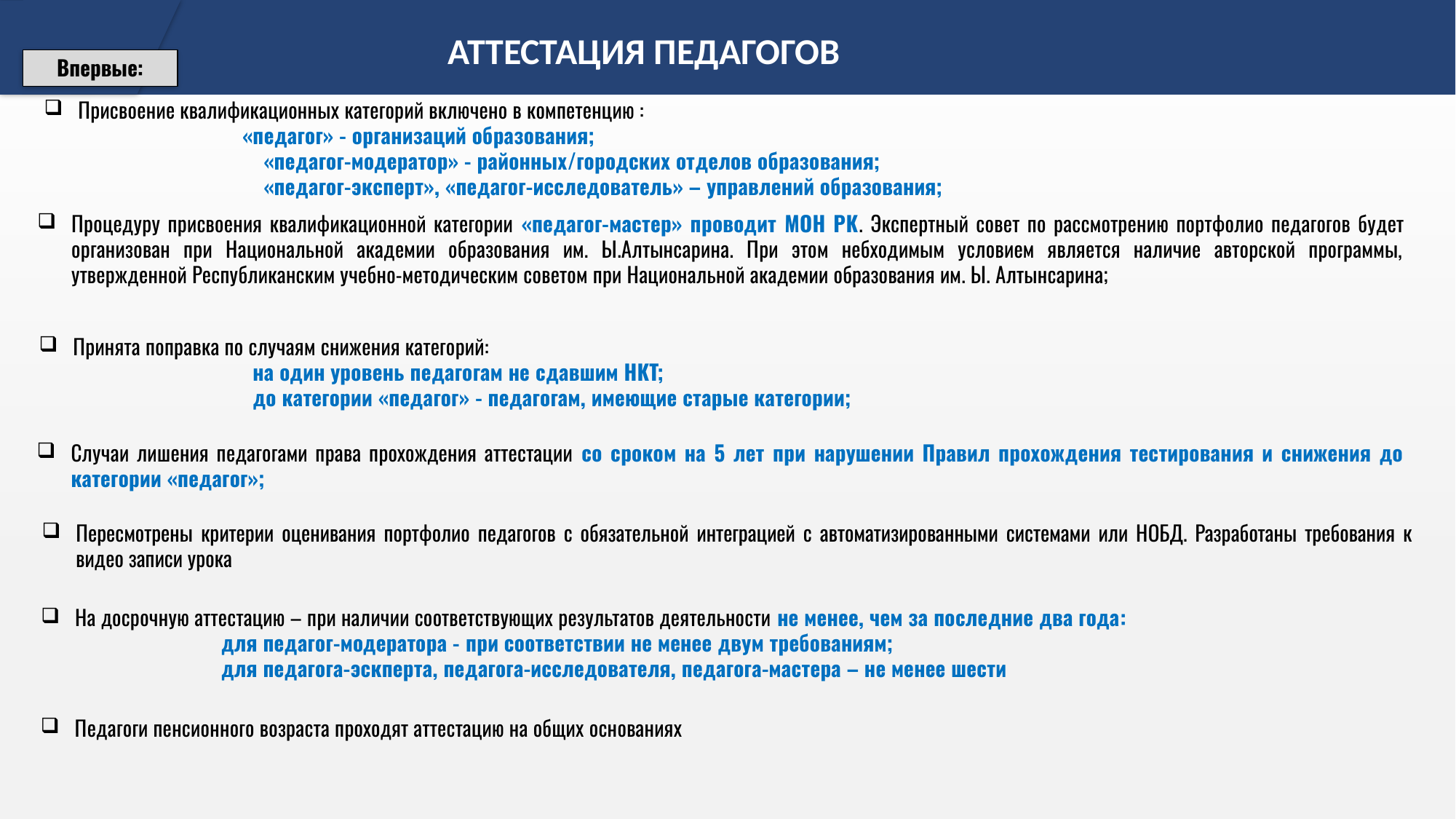

АТТЕСТАЦИЯ ПЕДАГОГОВ
Впервые:
Присвоение квалификационных категорий включено в компетенцию :
                                       «педагог» - организаций образования;
                                       «педагог-модератор» - районных/городских отделов образования;
                                       «педагог-эксперт», «педагог-исследователь» – управлений образования;
Процедуру присвоения квалификационной категории «педагог-мастер» проводит МОН РК. Экспертный совет по рассмотрению портфолио педагогов будет организован при Национальной академии образования им. Ы.Алтынсарина. При этом небходимым условием является наличие авторской программы, утвержденной Республиканским учебно-методическим советом при Национальной академии образования им. Ы. Алтынсарина;
Принята поправка по случаям снижения категорий:
                                      на один уровень педагогам не сдавшим НКТ;
                                      до категории «педагог» - педагогам, имеющие старые категории;
Случаи лишения педагогами права прохождения аттестации со сроком на 5 лет при нарушении Правил прохождения тестирования и снижения до категории «педагог»;
Пересмотрены критерии оценивания портфолио педагогов с обязательной интеграцией с автоматизированными системами или НОБД. Разработаны требования к видео записи урока
На досрочную аттестацию – при наличии соответствующих результатов деятельности не менее, чем за последние два года:
                                для педагог-модератора - при соответствии не менее двум требованиям;
                                для педагога-эскперта, педагога-исследователя, педагога-мастера – не менее шести
Педагоги пенсионного возраста проходят аттестацию на общих основаниях